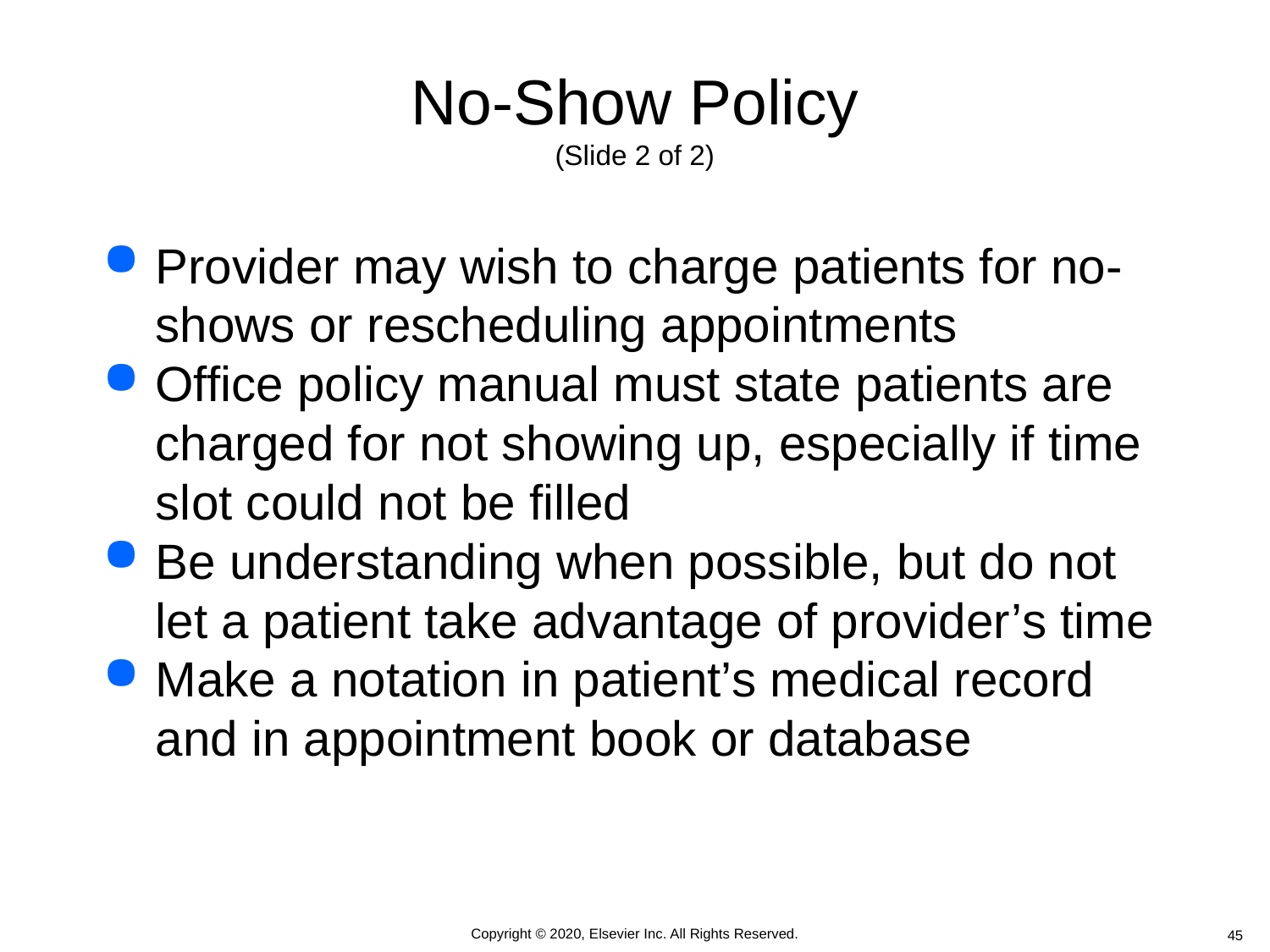

# No-Show Policy (Slide 2 of 2)
Provider may wish to charge patients for no-shows or rescheduling appointments
Office policy manual must state patients are charged for not showing up, especially if time slot could not be filled
Be understanding when possible, but do not let a patient take advantage of provider’s time
Make a notation in patient’s medical record and in appointment book or database

 45